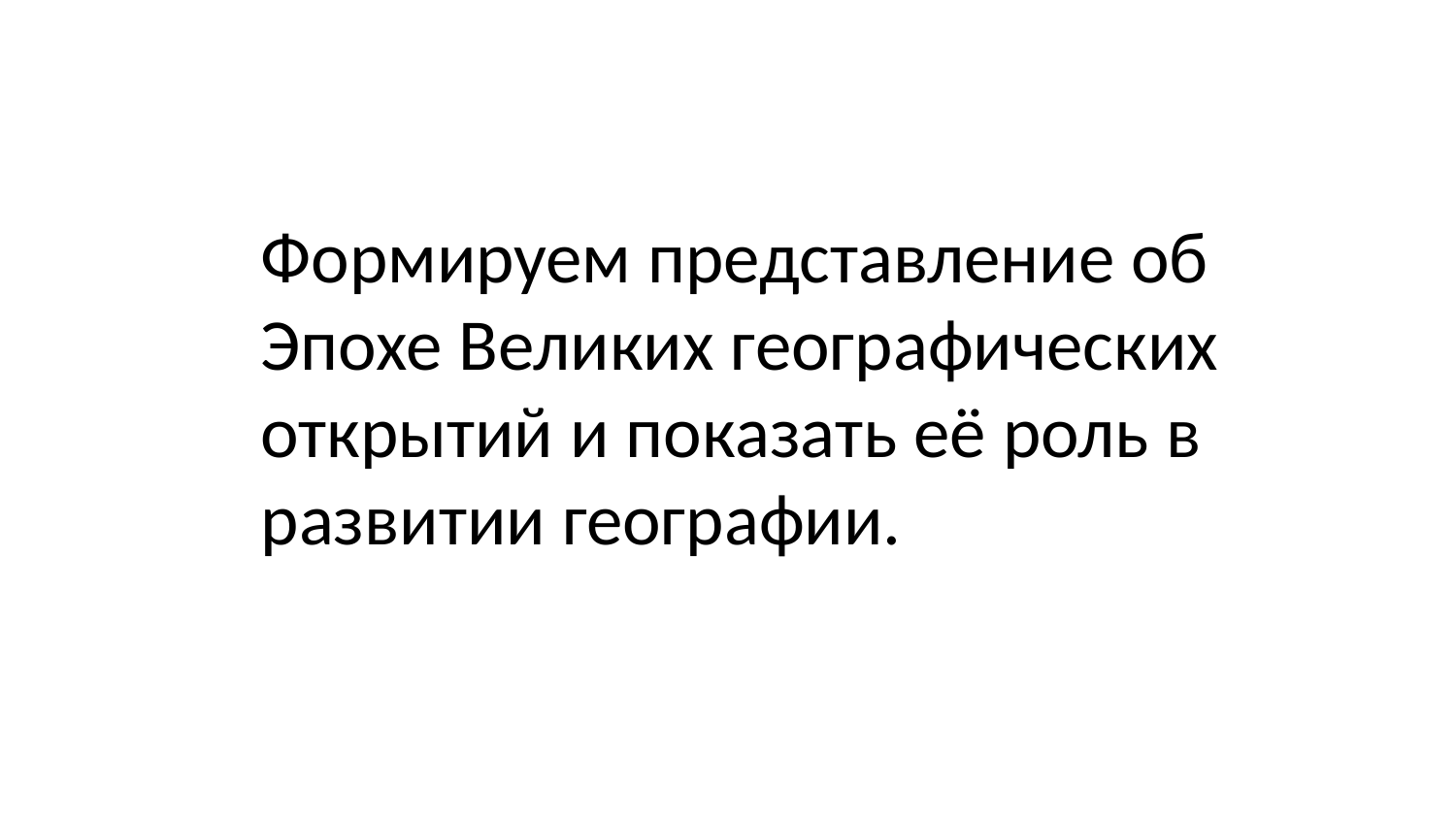

Формируем представление об Эпохе Великих географических открытий и показать её роль в развитии географии.